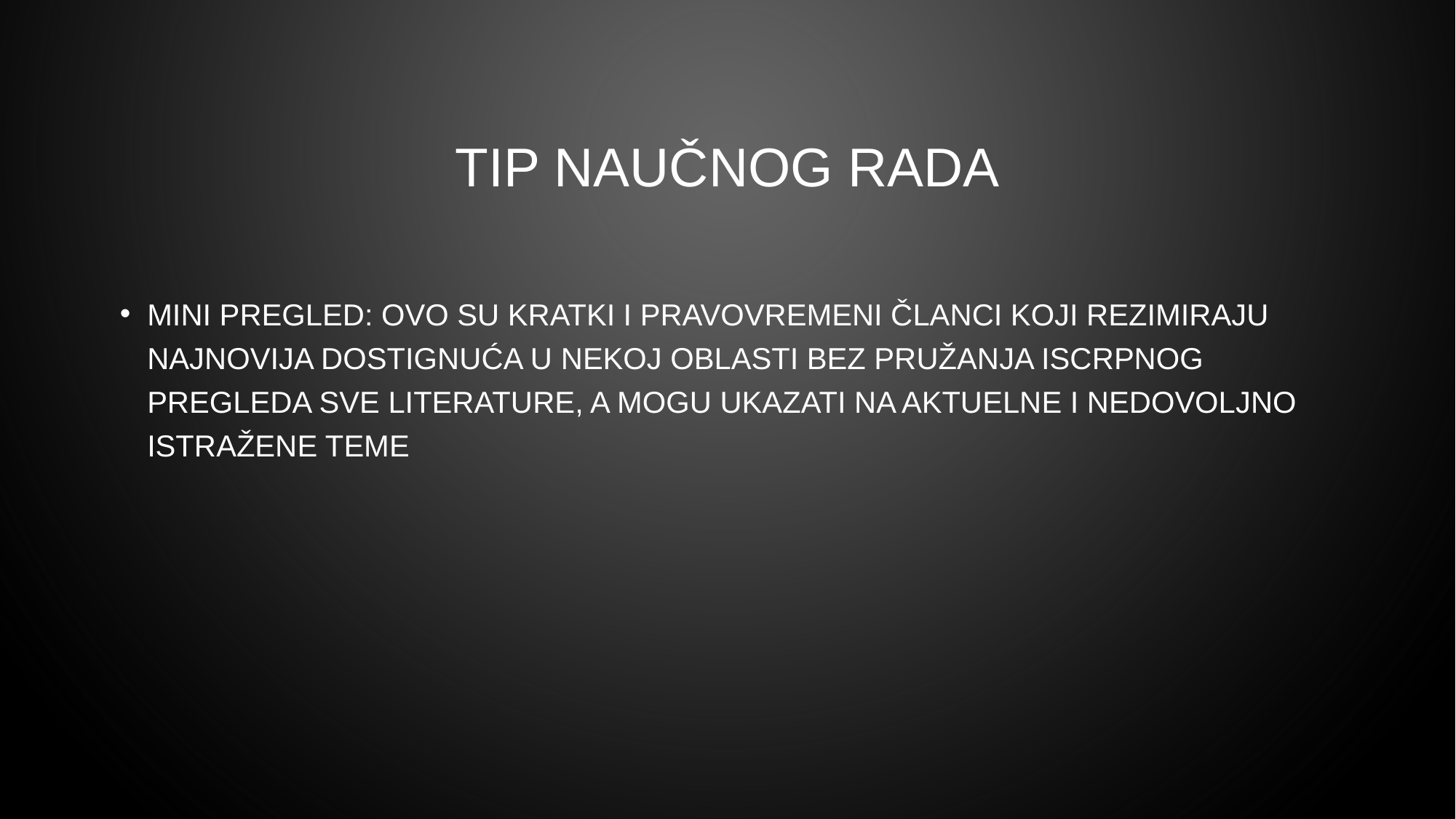

# Tip naučnog rada
Mini pregled: ovo su kratki i pravovremeni članci koji rezimiraju najnovija dostignuća u nekoj oblasti bez pružanja iscrpnog pregleda sve literature, a mogu ukazati na aktuelne i nedovoljno istražene teme